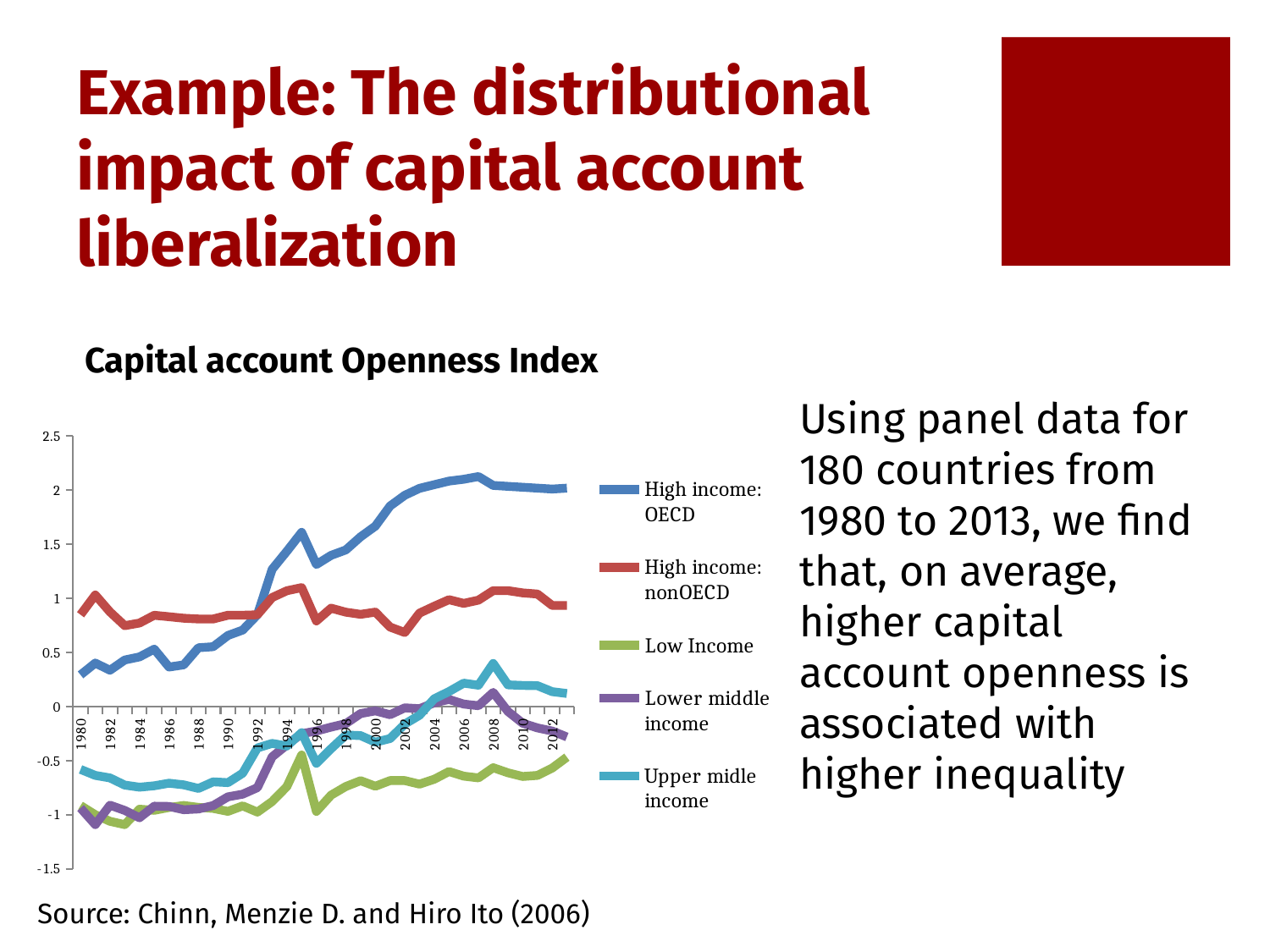

# Example: The distributional impact of capital account liberalization
Capital account Openness Index
Using panel data for 180 countries from 1980 to 2013, we find that, on average, higher capital account openness is associated with higher inequality

### Chart

| Category | High income: OECD | High income: nonOECD | Low Income | Lower middle income | Upper midle income |
|---|---|---|---|---|---|
| 1980.0 | 0.290645 | 0.846582 | -0.91658 | -0.939543 | -0.582456 |
| 1981.0 | 0.399709 | 1.02908 | -1.00113 | -1.0926 | -0.637998 |
| 1982.0 | 0.333176 | 0.872405 | -1.06211 | -0.913238 | -0.661635 |
| 1983.0 | 0.428067 | 0.745679 | -1.0926 | -0.961523 | -0.727563 |
| 1984.0 | 0.456578 | 0.770234 | -0.949982 | -1.02929 | -0.746768 |
| 1985.0 | 0.529158 | 0.841822 | -0.960785 | -0.922471 | -0.734002 |
| 1986.0 | 0.363097 | 0.828177 | -0.934425 | -0.924723 | -0.709914 |
| 1987.0 | 0.383039 | 0.814532 | -0.916009 | -0.955113 | -0.725056 |
| 1988.0 | 0.541365 | 0.807225 | -0.933168 | -0.94829 | -0.758414 |
| 1989.0 | 0.551336 | 0.807225 | -0.943139 | -0.916192 | -0.697613 |
| 1990.0 | 0.655275 | 0.842287 | -0.97011 | -0.836111 | -0.705021 |
| 1991.0 | 0.705132 | 0.842287 | -0.91946 | -0.811483 | -0.617472 |
| 1992.0 | 0.846317 | 0.846351 | -0.977138 | -0.750939 | -0.384327 |
| 1993.0 | 1.26609 | 1.00534 | -0.879434 | -0.466749 | -0.342588 |
| 1994.0 | 1.43359 | 1.06805 | -0.741051 | -0.356513 | -0.366151 |
| 1995.0 | 1.60812 | 1.09736 | -0.449074 | -0.252281 | -0.243213 |
| 1996.0 | 1.31072 | 0.789386 | -0.970685 | -0.22795 | -0.52658 |
| 1997.0 | 1.39502 | 0.907032 | -0.820283 | -0.192094 | -0.391183 |
| 1998.0 | 1.4452 | 0.87009 | -0.740445 | -0.159687 | -0.264938 |
| 1999.0 | 1.56649 | 0.850148 | -0.686711 | -0.067061 | -0.270318 |
| 2000.0 | 1.66516 | 0.870884 | -0.738278 | -0.041838 | -0.330864 |
| 2001.0 | 1.85113 | 0.732501 | -0.68606 | -0.077536 | -0.297497 |
| 2002.0 | 1.9498 | 0.682504 | -0.68606 | -0.01401 | -0.163369 |
| 2003.0 | 2.014349999999999 | 0.861565 | -0.7188 | -0.021671 | -0.082354 |
| 2004.0 | 2.0478 | 0.924966 | -0.673624 | 0.032378 | 0.069854 |
| 2005.0 | 2.081249999999999 | 0.985587 | -0.602476 | 0.063924 | 0.136523 |
| 2006.0 | 2.09798 | 0.951589 | -0.644818 | 0.020664 | 0.214039 |
| 2007.0 | 2.12307 | 0.981503 | -0.661188 | 0.00542 | 0.194822 |
| 2008.0 | 2.04112 | 1.06924 | -0.566914 | 0.129076 | 0.396237 |
| 2009.0 | 2.03276 | 1.06924 | -0.613968 | -0.047613 | 0.198505 |
| 2010.0 | 2.0244 | 1.04835 | -0.647967 | -0.155949 | 0.192869 |
| 2011.0 | 2.016039999999998 | 1.03798 | -0.637995 | -0.199452 | 0.190837 |
| 2012.0 | 2.00767 | 0.932631 | -0.570999 | -0.228001 | 0.135692 |
| 2013.0 | 2.016039999999998 | 0.932631 | -0.469493 | -0.282856 | 0.118784 |
Source: Chinn, Menzie D. and Hiro Ito (2006)